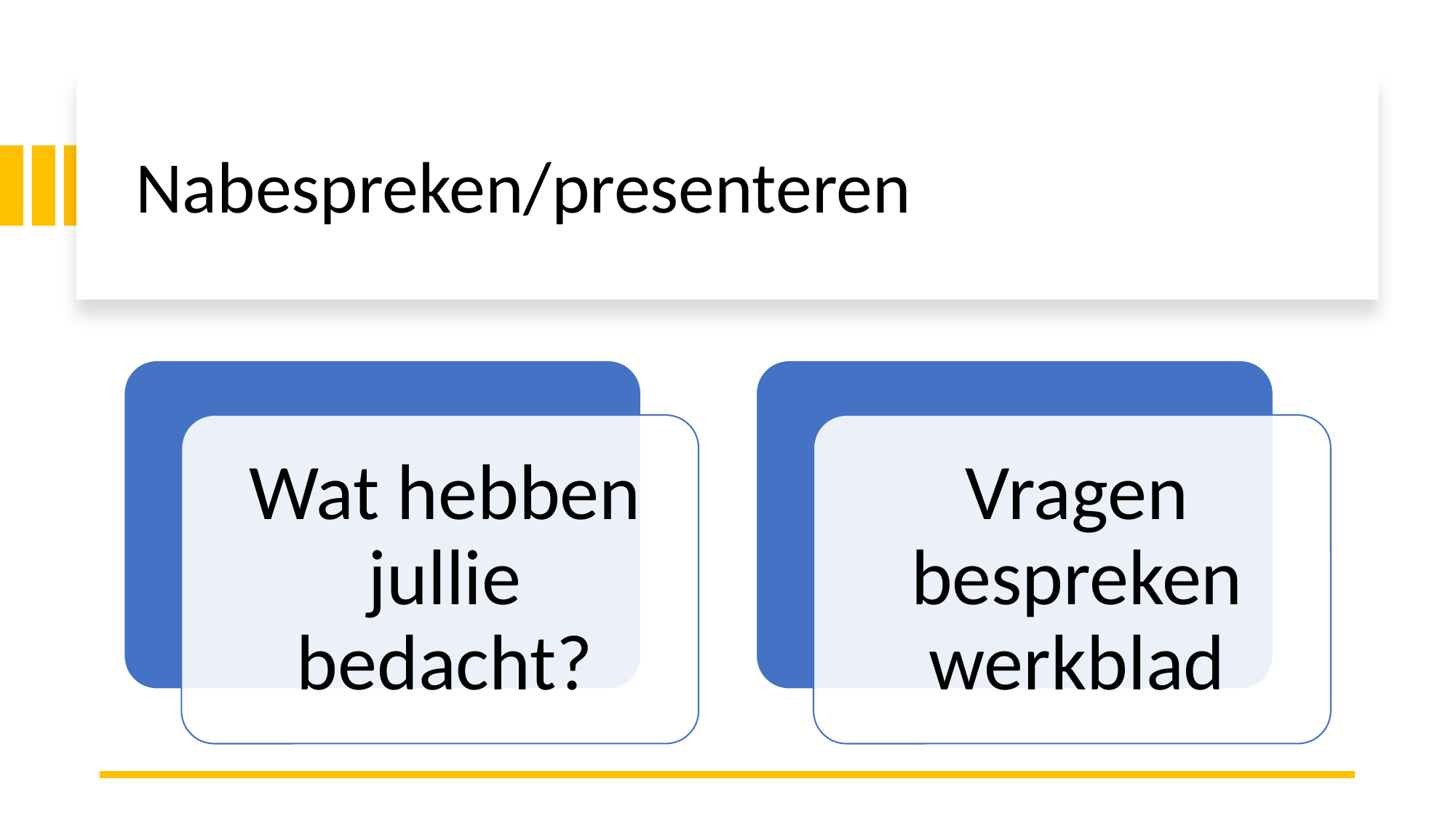

# Nabespreken/presenteren

Wat hebben jullie bedacht?
Vragen bespreken werkblad